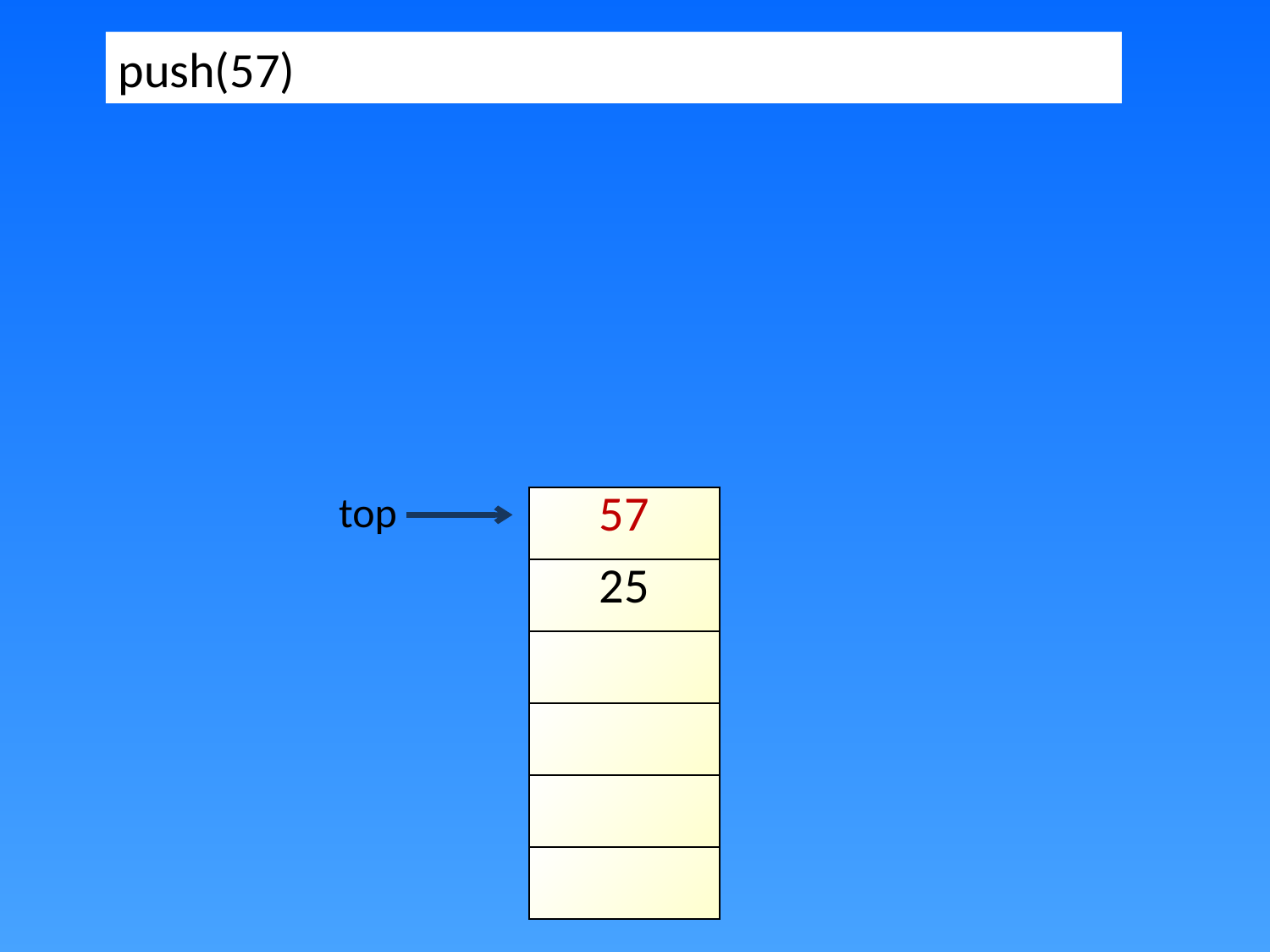

push(57)
top
| 57 |
| --- |
| 25 |
|  |
|  |
|  |
|  |